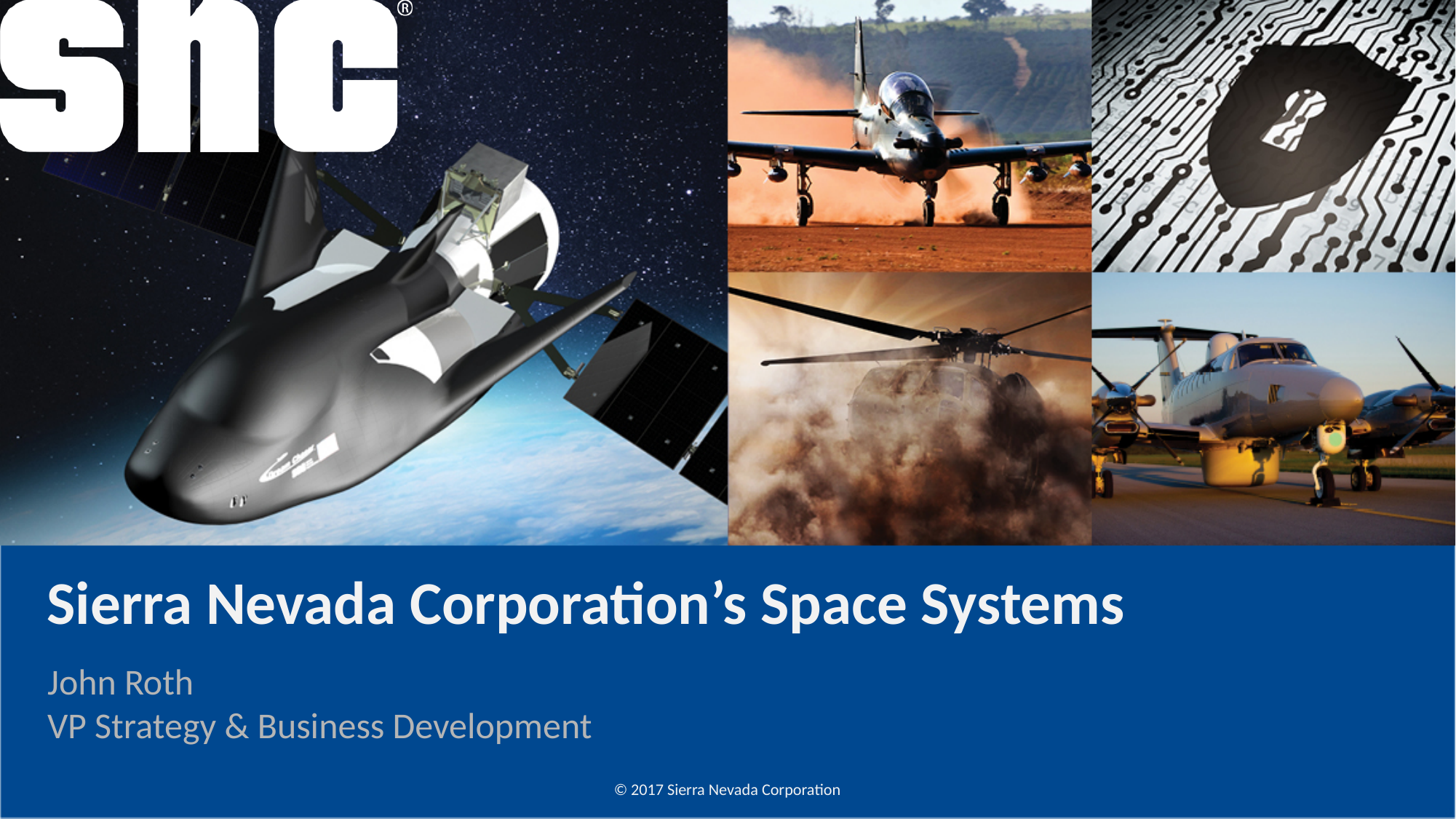

# Sierra Nevada Corporation’s Space Systems

John Roth
VP Strategy & Business Development